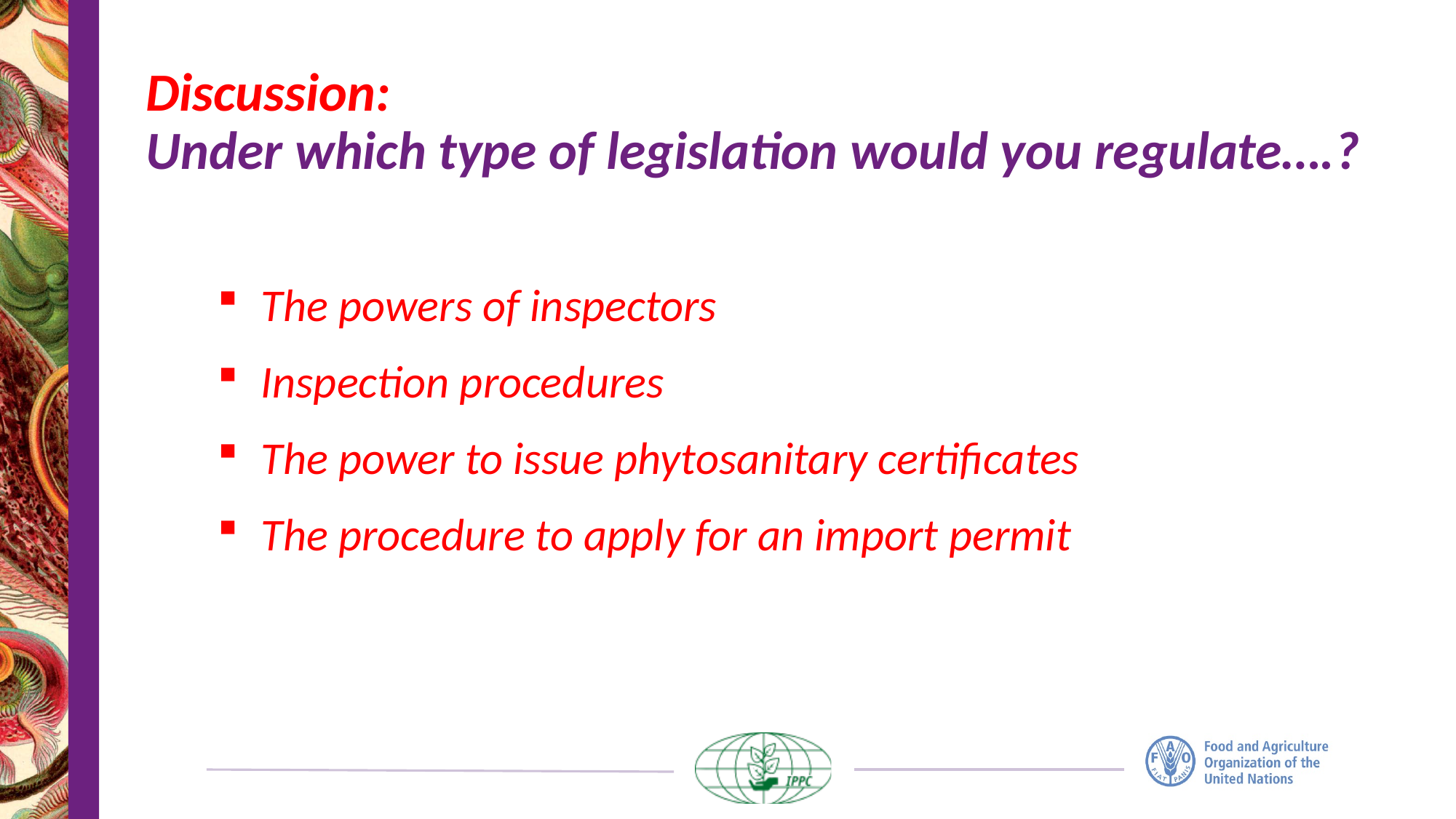

# Discussion: Under which type of legislation would you regulate….?
The powers of inspectors
Inspection procedures
The power to issue phytosanitary certificates
The procedure to apply for an import permit